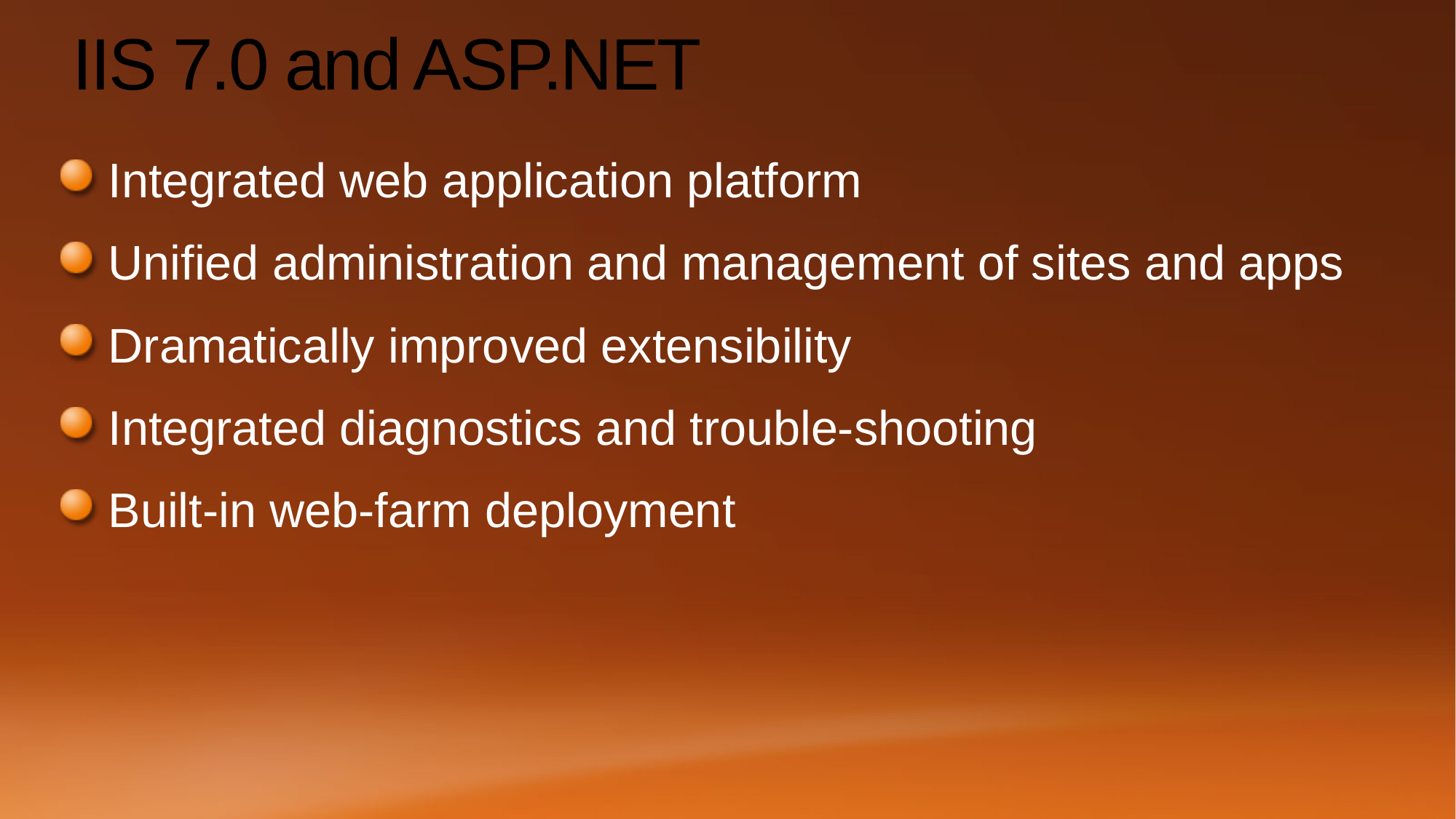

# IIS 7.0 and ASP.NET
Integrated web application platform

Unified administration and management of sites and apps

Dramatically improved extensibility

Integrated diagnostics and trouble-shooting

Built-in web-farm deployment